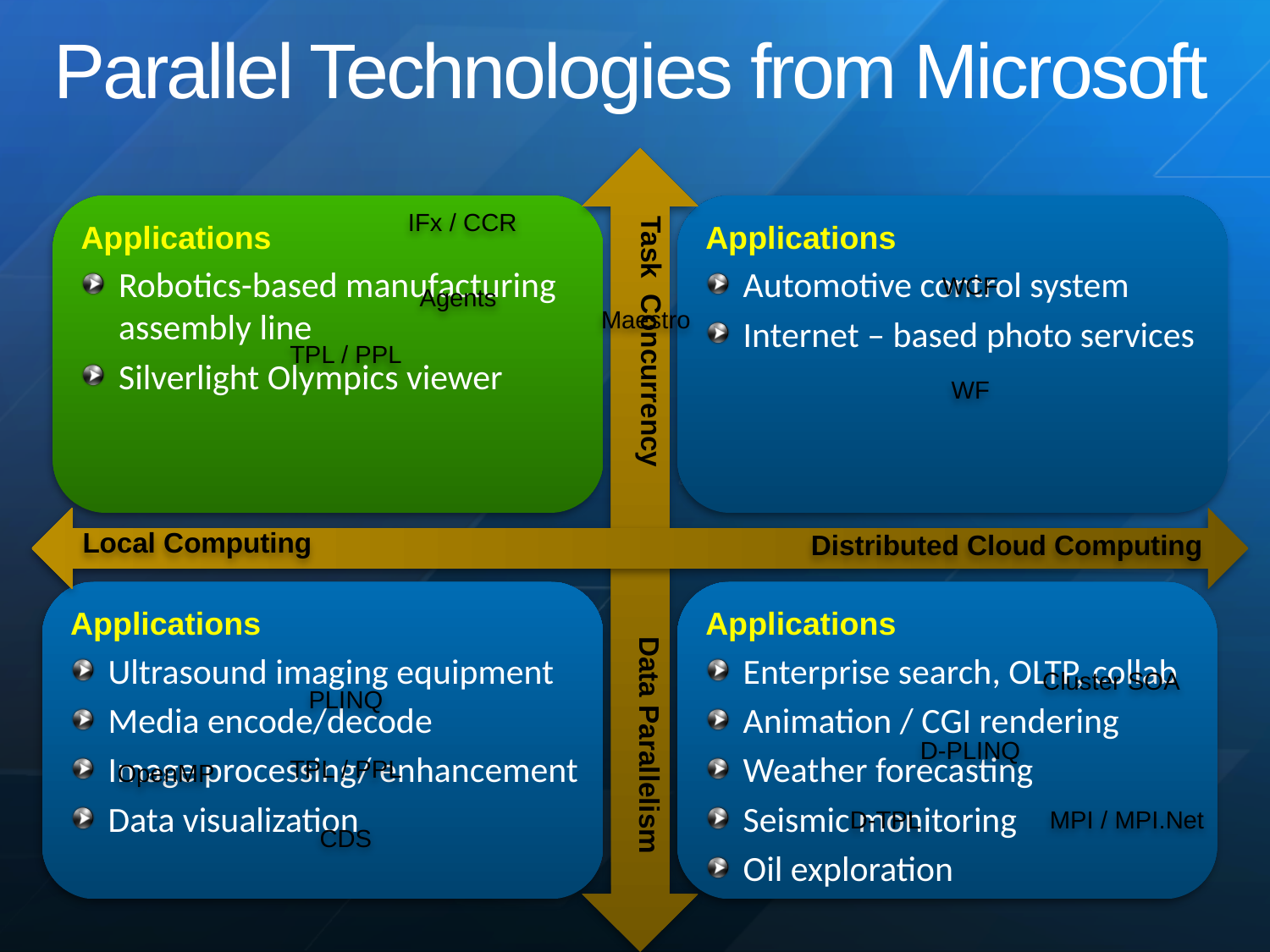

# Parallel Technologies from Microsoft

Applications
Robotics-based manufacturing assembly line
Silverlight Olympics viewer

Applications
Automotive control system
Internet – based photo services

IFx / CCR
WCF
Agents
Maestro
TPL / PPL
WF
Cluster SOA
PLINQ
D-PLINQ
TPL / PPL
OpenMP
D-TPL
MPI / MPI.Net
CDS
Task  Concurrency
Local Computing
Distributed Cloud Computing
Applications
Ultrasound imaging equipment
Media encode/decode
Image processing/ enhancement
Data visualization
Applications
Enterprise search, OLTP, collab
Animation / CGI rendering
Weather forecasting
Seismic monitoring
Oil exploration
Data Parallelism